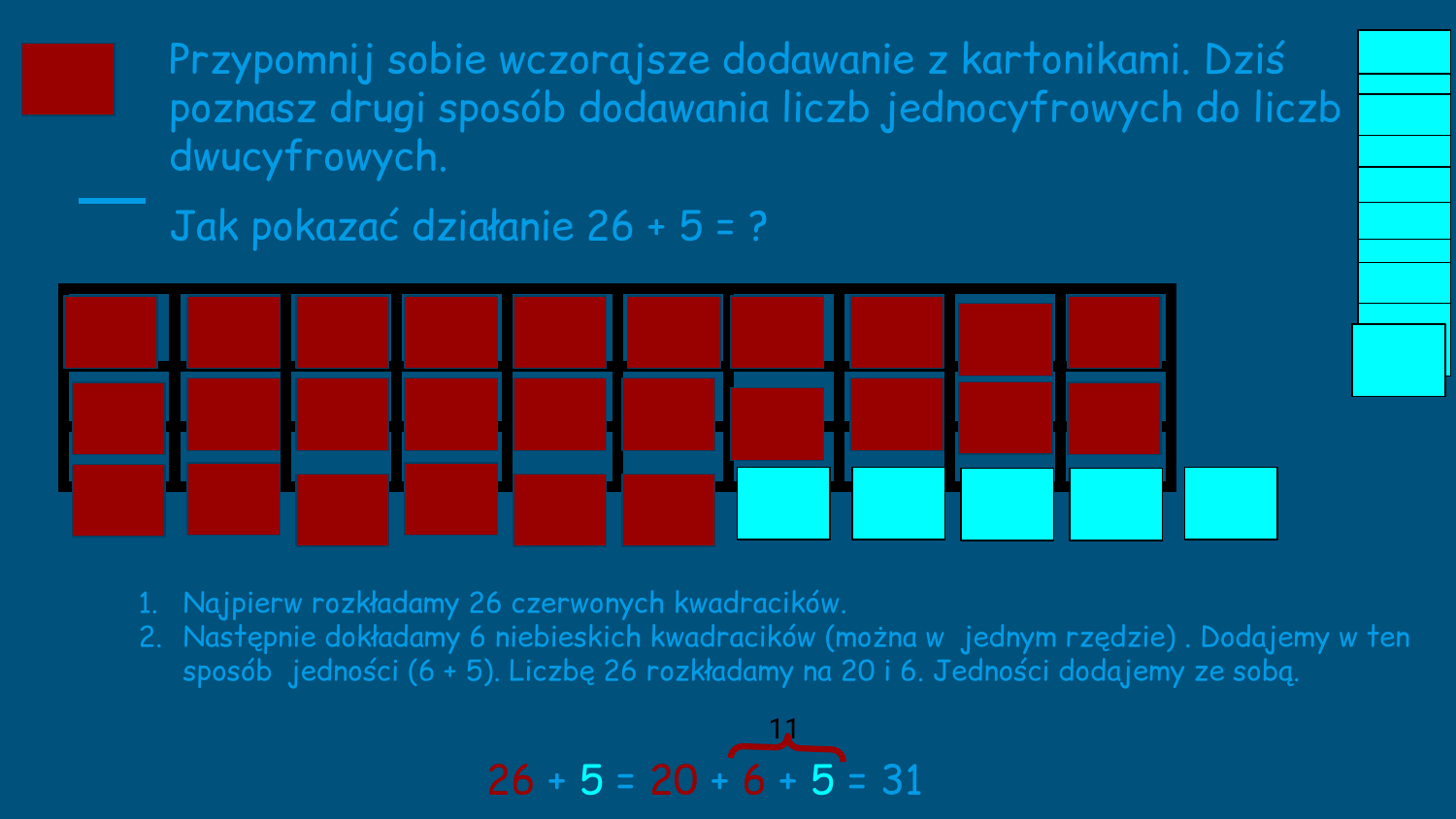

Przypomnij sobie wczorajsze dodawanie z kartonikami. Dziś poznasz drugi sposób dodawania liczb jednocyfrowych do liczb dwucyfrowych.

Jak pokazać działanie 26 + 5 = ?

|  |  |  |  |  |  |  |  |  |  |
| --- | --- | --- | --- | --- | --- | --- | --- | --- | --- |
|  |  |  |  |  |  |  |  |  |  |
|  |  |  |  |  |  |  |  |  |  |

Najpierw rozkładamy 26 czerwonych kwadracików.
Następnie dokładamy 6 niebieskich kwadracików (można w  jednym rzędzie) . Dodajemy w ten sposób  jedności (6 + 5). Liczbę 26 rozkładamy na 20 i 6. Jedności dodajemy ze sobą.

                         26 + 5 = 20 + 6 + 5 = 31

11